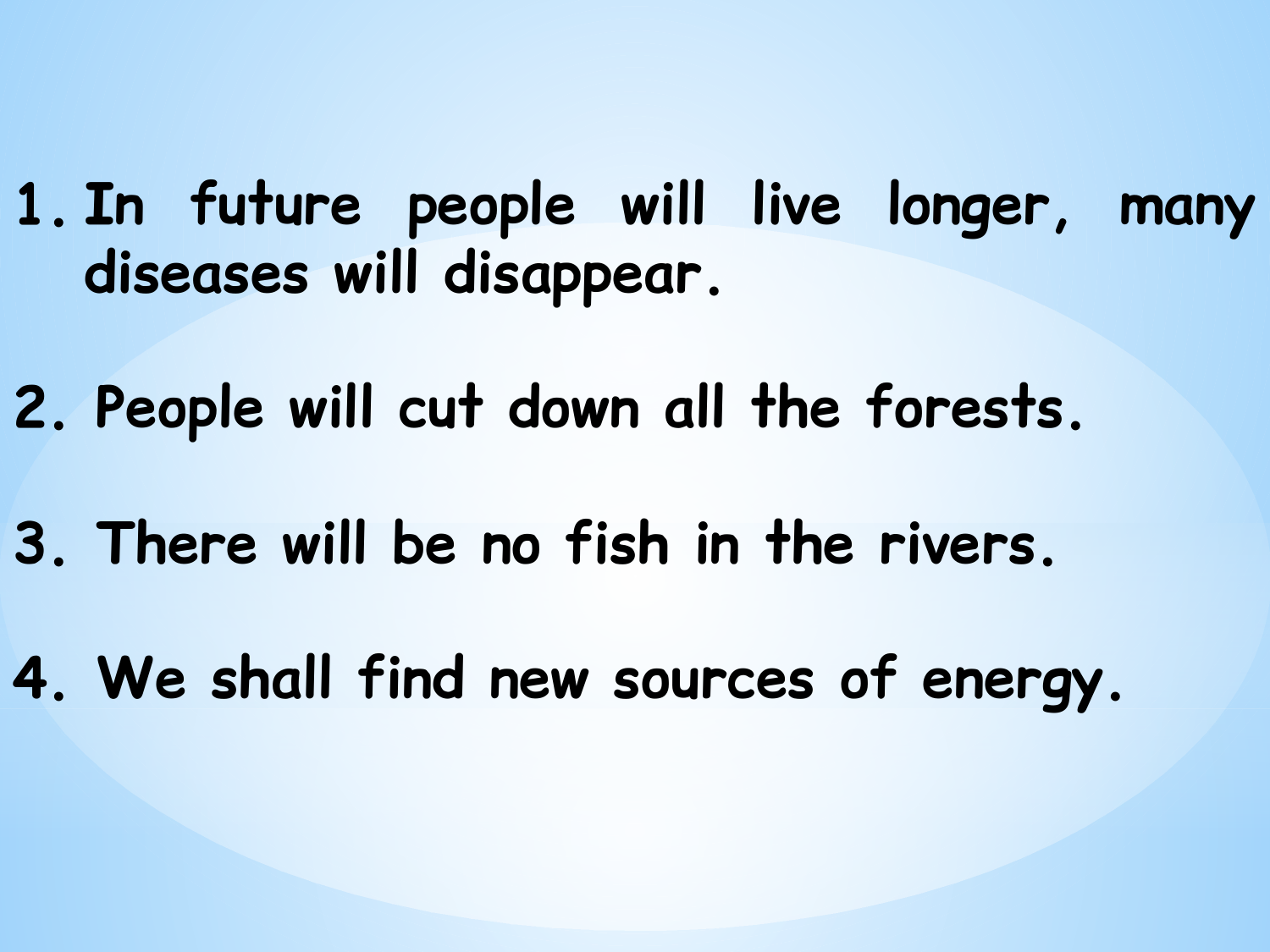

In future people will live longer, many diseases will disappear.

2. People will cut down all the forests.

3. There will be no fish in the rivers.

4. We shall find new sources of energy.